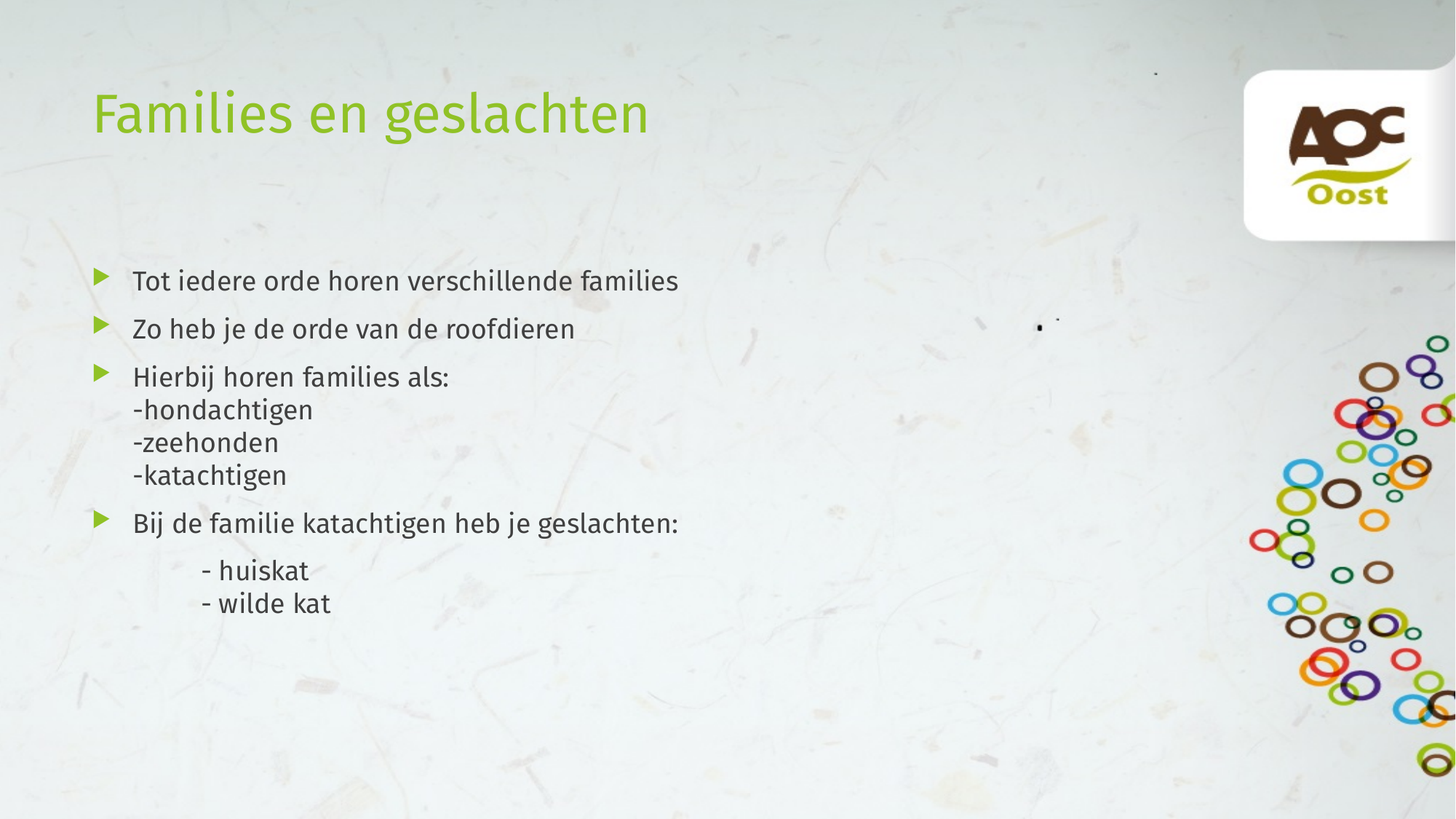

# Families en geslachten
Tot iedere orde horen verschillende families
Zo heb je de orde van de roofdieren
Hierbij horen families als:
-hondachtigen
-zeehonden
-katachtigen
Bij de familie katachtigen heb je geslachten:
	- huiskat
	- wilde kat